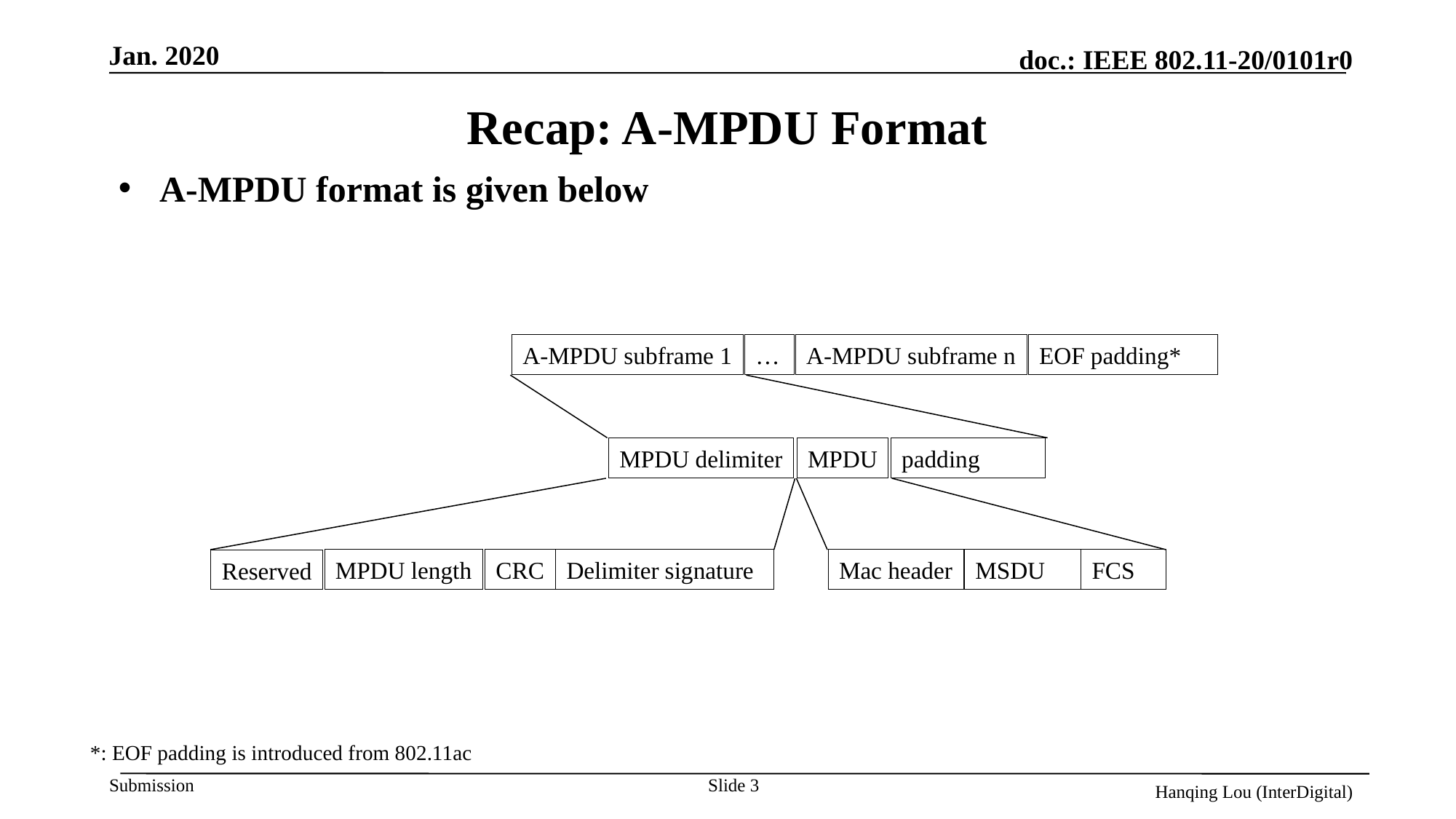

# Recap: A-MPDU Format
A-MPDU format is given below
A-MPDU subframe 1
…
A-MPDU subframe n
EOF padding*
MPDU delimiter
MPDU
padding
MPDU length
CRC
Delimiter signature
Mac header
MSDU
FCS
Reserved
*: EOF padding is introduced from 802.11ac
Slide 3